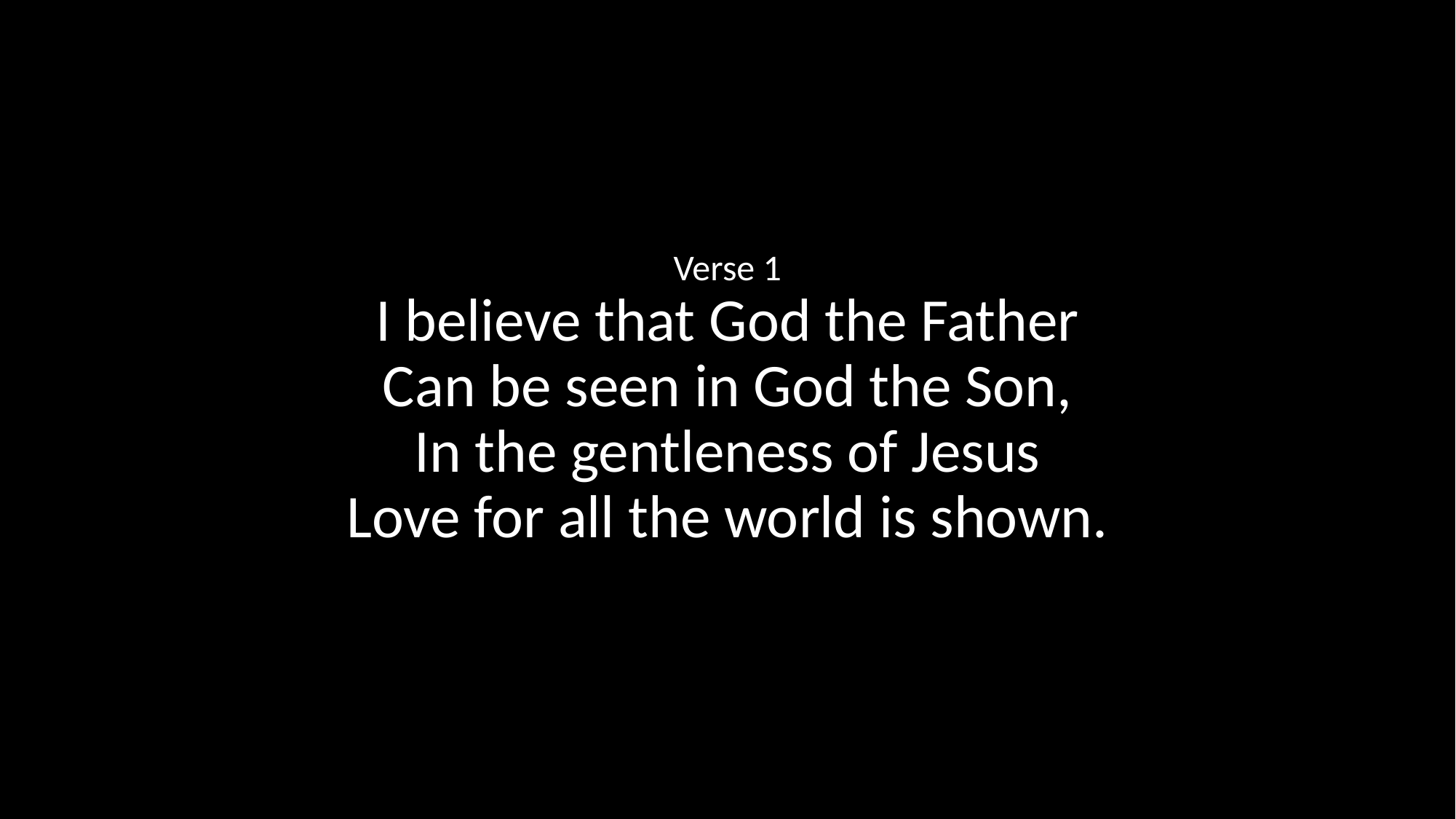

Verse 1
I believe that God the Father
Can be seen in God the Son,
In the gentleness of Jesus
Love for all the world is shown.